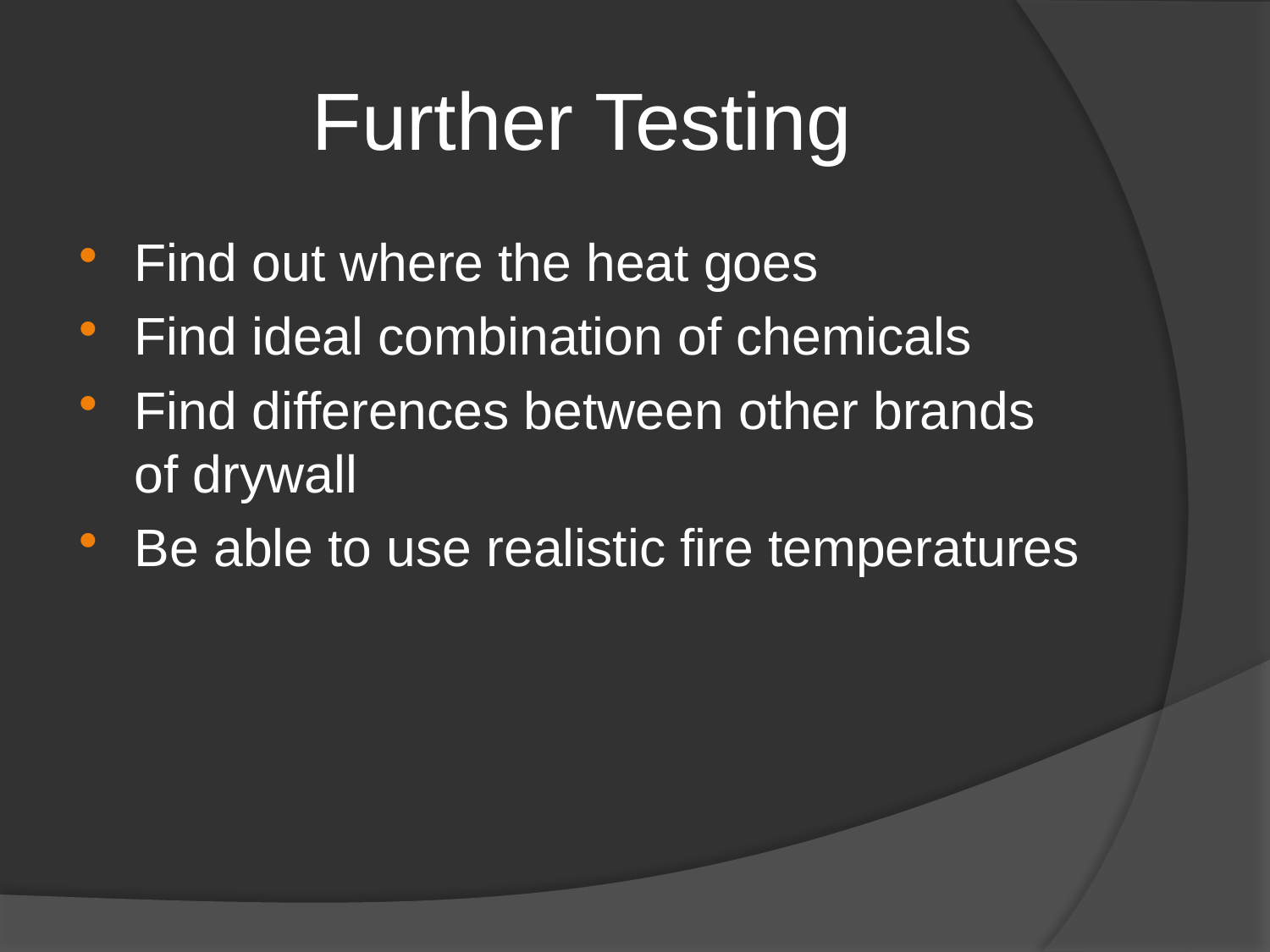

# Further Testing
Find out where the heat goes
Find ideal combination of chemicals
Find differences between other brands of drywall
Be able to use realistic fire temperatures